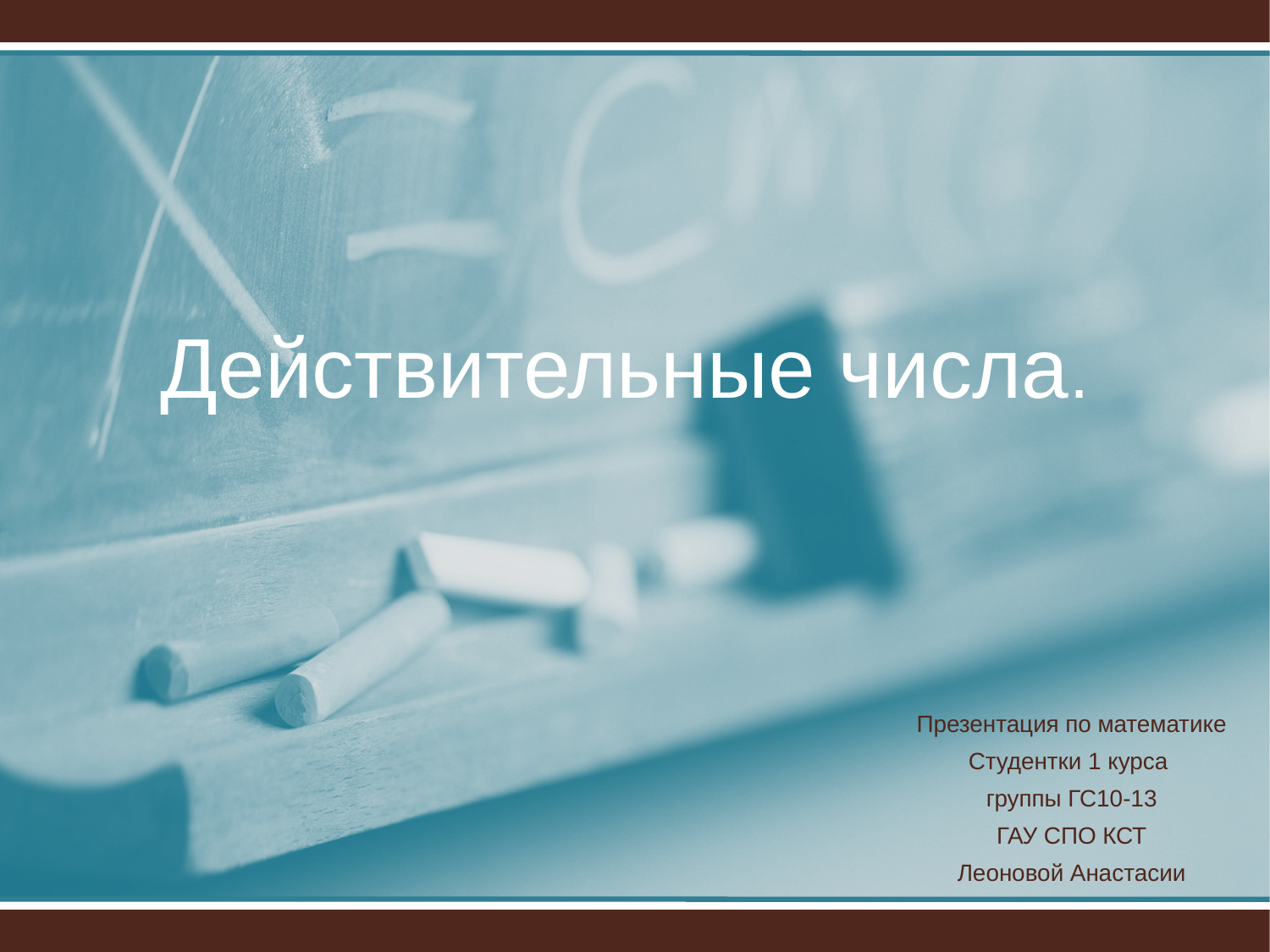

# Действительные числа.

Презентация по математике
Студентки 1 курса
группы ГС10-13
ГАУ СПО КСТ
Леоновой Анастасии